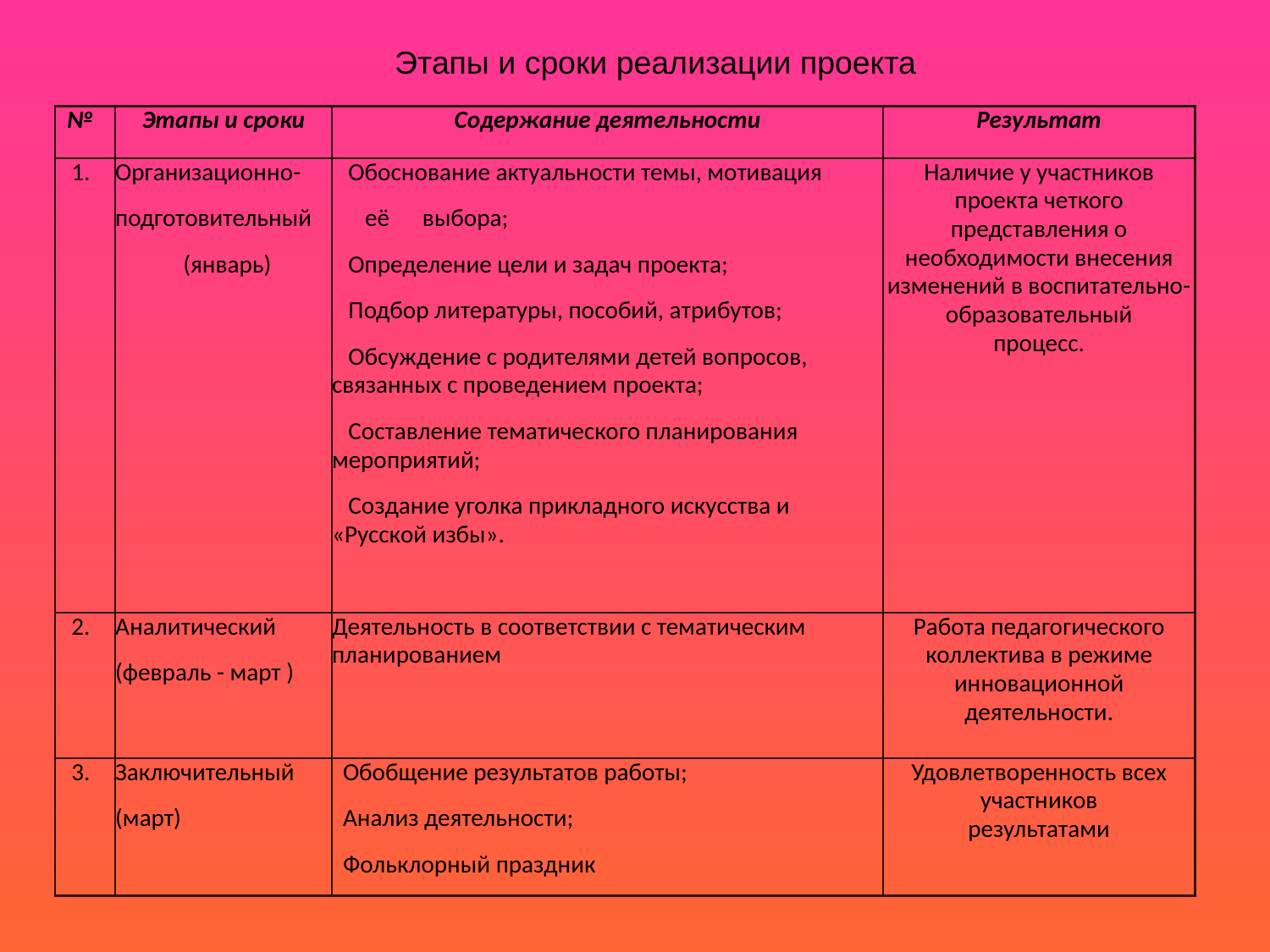

Этапы и сроки реализации проекта
| № | Этапы и сроки | Содержание деятельности | Результат |
| --- | --- | --- | --- |
| 1. | Организационно- подготовительный (январь) | Обоснование актуальности темы, мотивация её выбора; Определение цели и задач проекта; Подбор литературы, пособий, атрибутов; Обсуждение с родителями детей вопросов, связанных с проведением проекта; Составление тематического планирования мероприятий; Создание уголка прикладного искусства и «Русской избы». | Наличие у участников проекта четкого представления о необходимости внесения изменений в воспитательно-образовательный процесс. |
| 2. | Аналитический (февраль - март ) | Деятельность в соответствии с тематическим планированием | Работа педагогического коллектива в режиме инновационной деятельности. |
| 3. | Заключительный (март) | Обобщение результатов работы; Анализ деятельности; Фольклорный праздник | Удовлетворенность всех участников результатами |